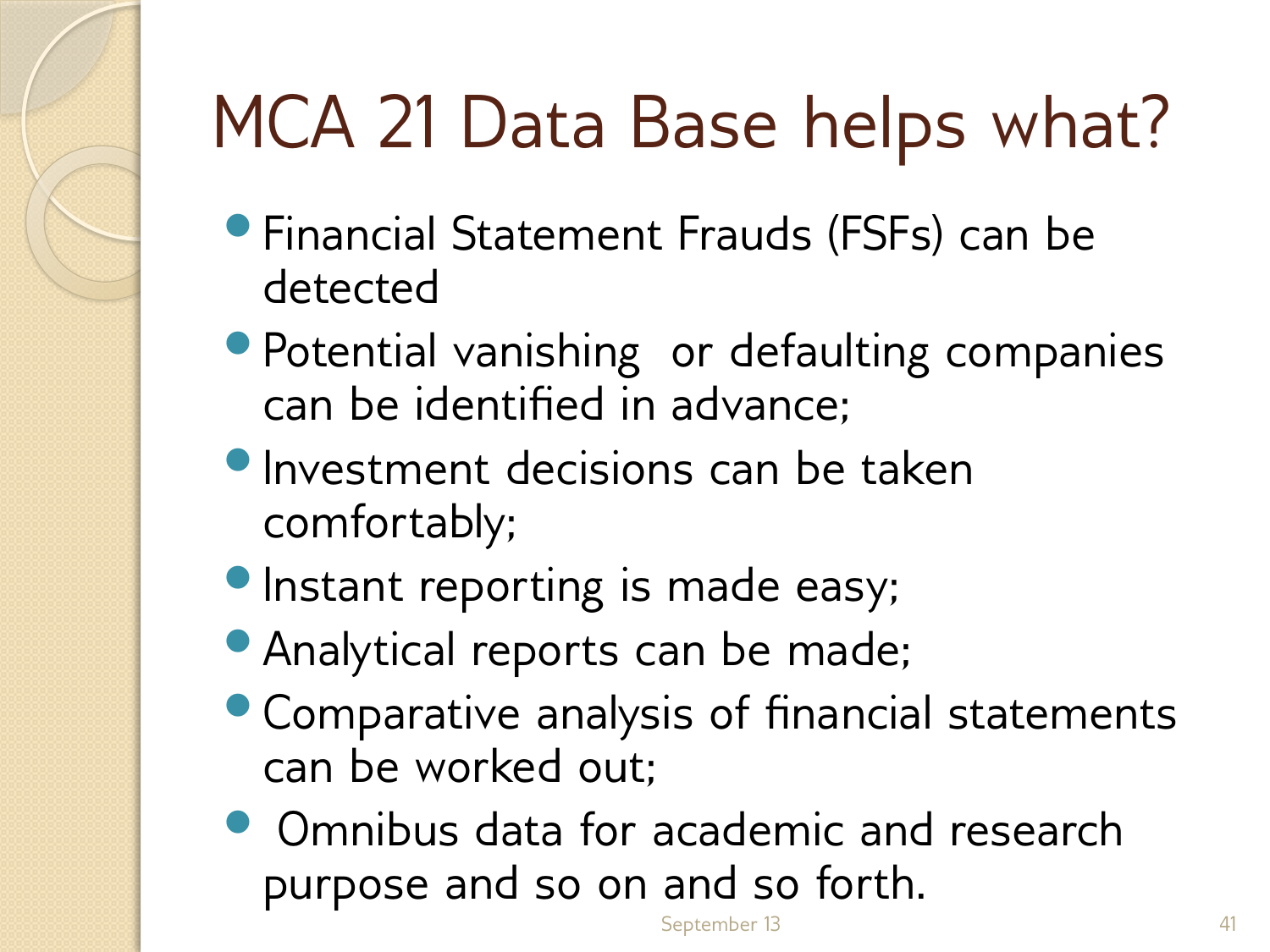

# MCA 21 Data Base helps what?
Financial Statement Frauds (FSFs) can be detected
Potential vanishing  or defaulting companies can be identified in advance;
Investment decisions can be taken comfortably;
Instant reporting is made easy;
Analytical reports can be made;
Comparative analysis of financial statements can be worked out;
 Omnibus data for academic and research  purpose and so on and so forth.
September 13
41